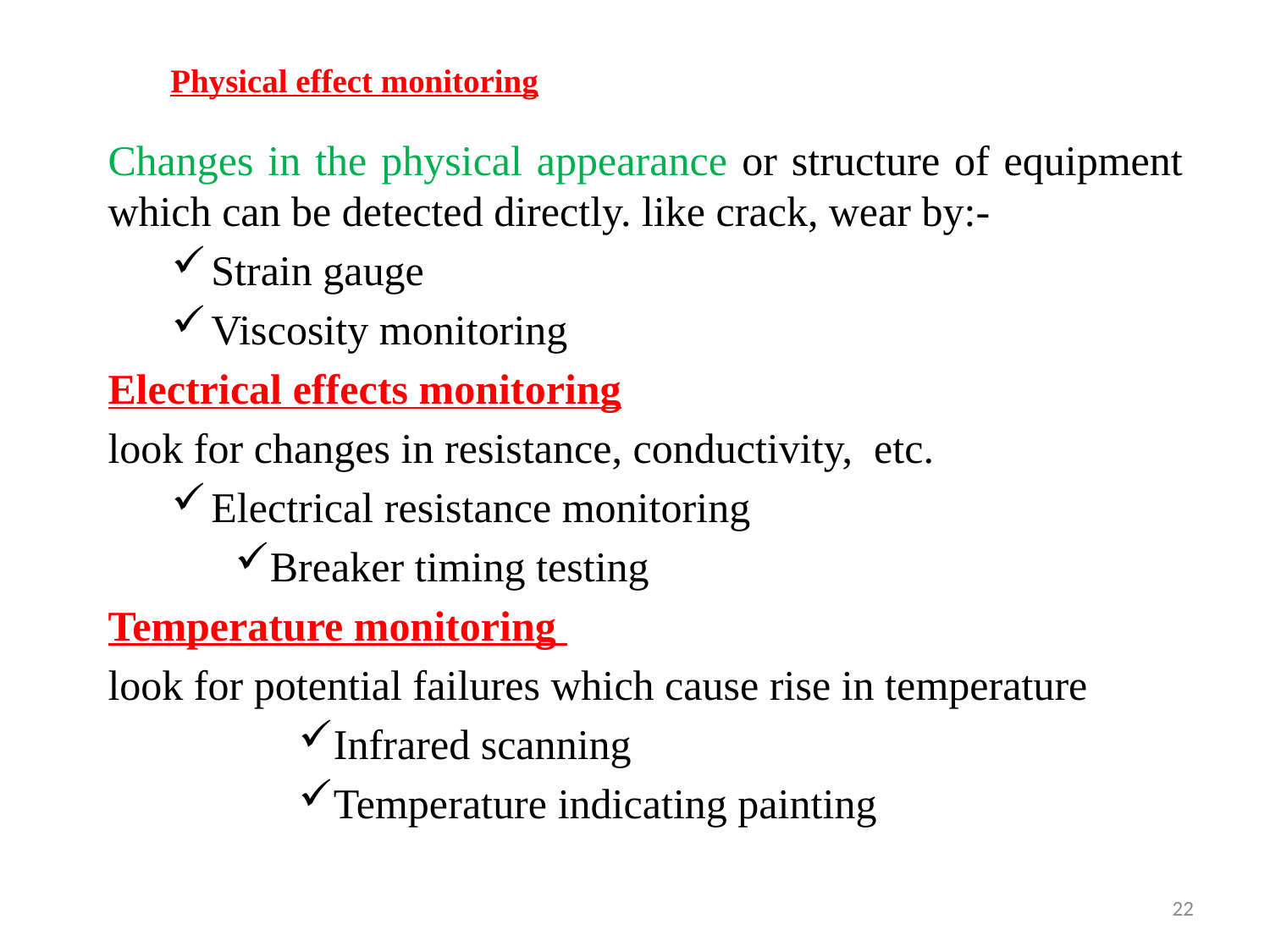

# Physical effect monitoring
Changes in the physical appearance or structure of equipment which can be detected directly. like crack, wear by:-
Strain gauge
Viscosity monitoring
Electrical effects monitoring
look for changes in resistance, conductivity,  etc.
Electrical resistance monitoring
Breaker timing testing
Temperature monitoring
look for potential failures which cause rise in temperature
Infrared scanning
Temperature indicating painting
22